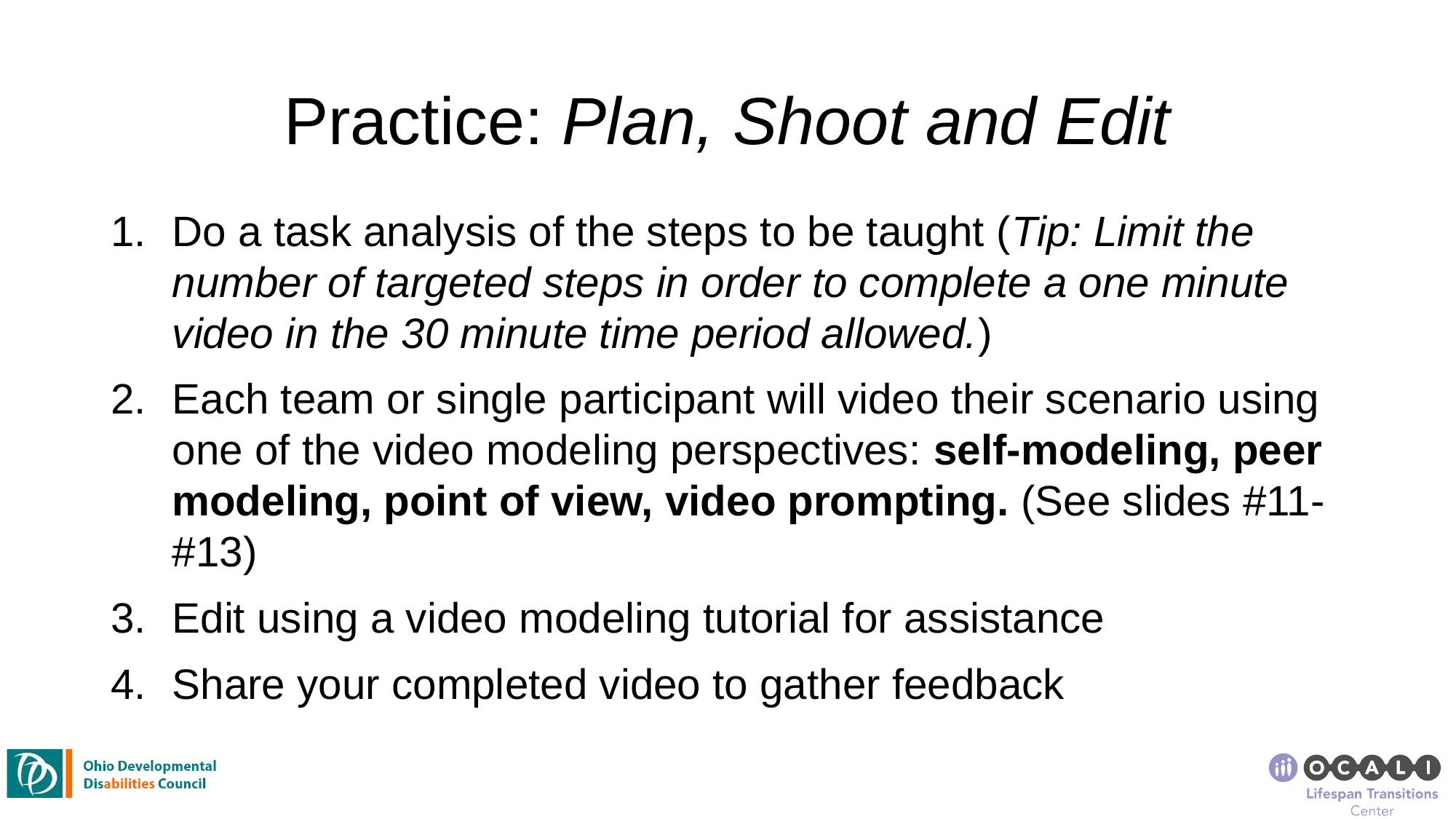

# Practice: Plan, Shoot and Edit
Do a task analysis of the steps to be taught (Tip: Limit the number of targeted steps in order to complete a one minute video in the 30 minute time period allowed.)
Each team or single participant will video their scenario using one of the video modeling perspectives: self-modeling, peer modeling, point of view, video prompting. (See slides #11-#13)
Edit using a video modeling tutorial for assistance
Share your completed video to gather feedback